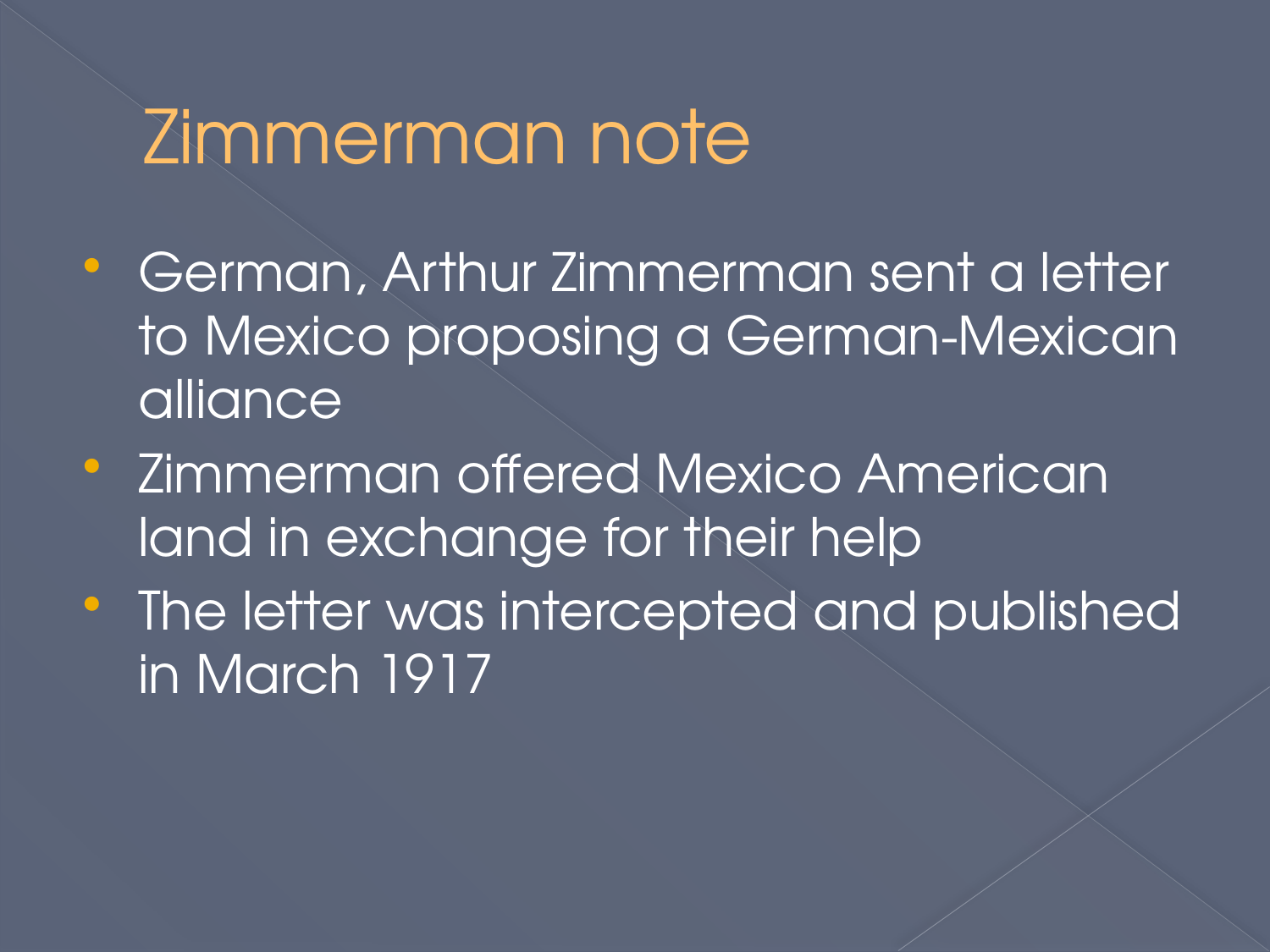

# Zimmerman note
German, Arthur Zimmerman sent a letter to Mexico proposing a German-Mexican alliance
Zimmerman offered Mexico American land in exchange for their help
The letter was intercepted and published in March 1917